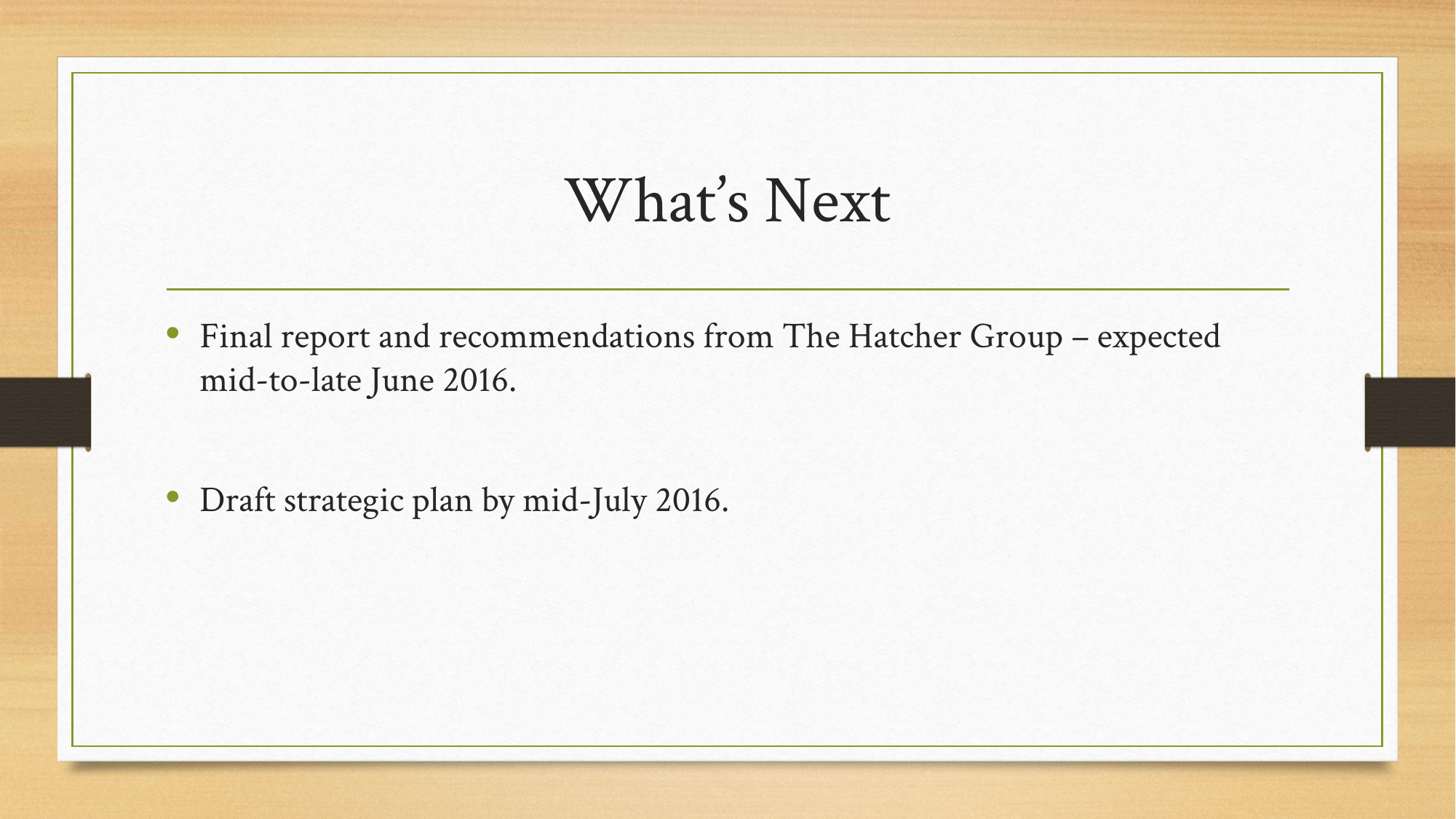

# What’s Next
Final report and recommendations from The Hatcher Group – expected mid-to-late June 2016.

Draft strategic plan by mid-July 2016.